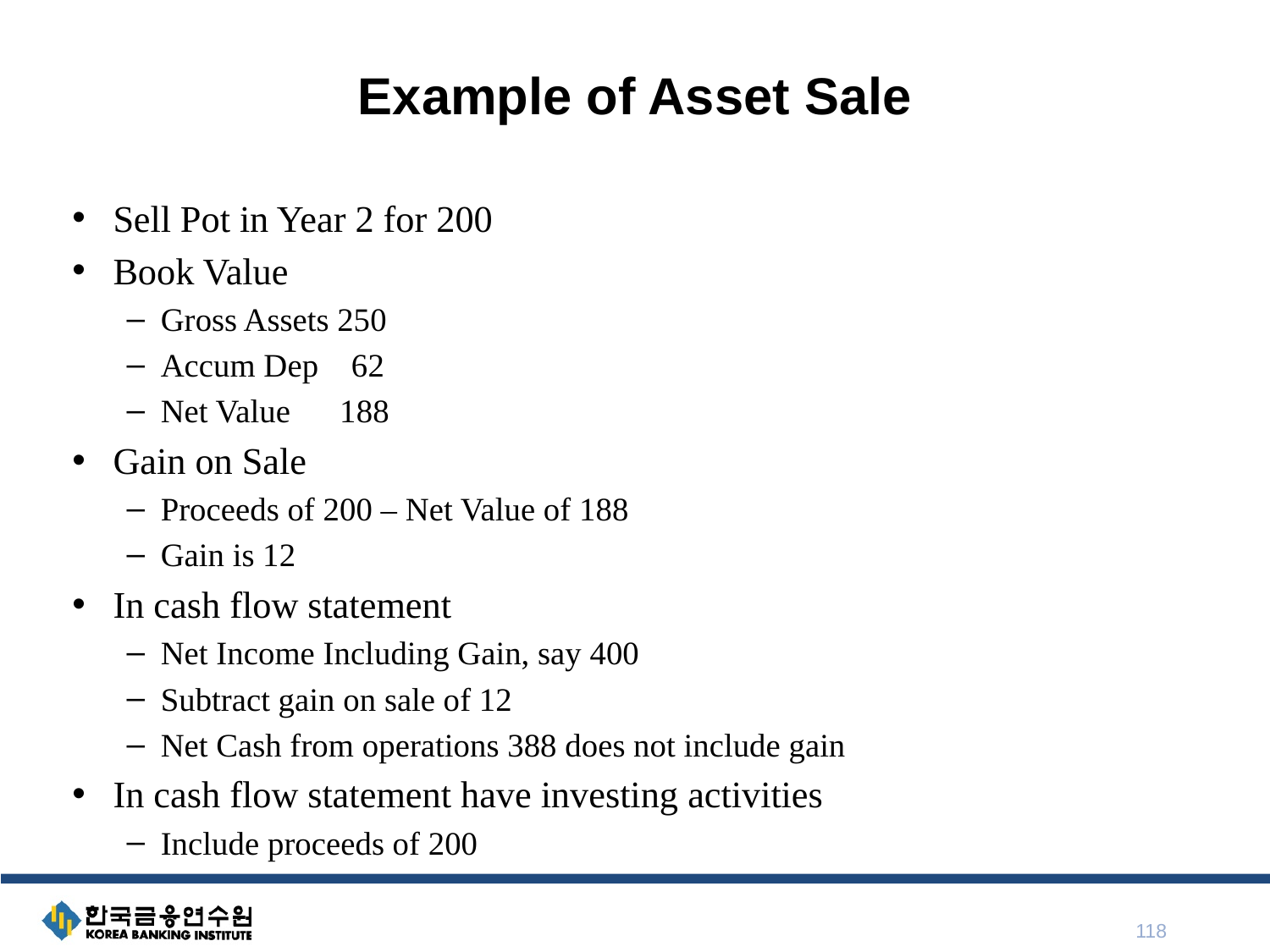

# Example of Asset Sale
Sell Pot in Year 2 for 200
Book Value
Gross Assets 250
Accum Dep    62
Net Value      188
Gain on Sale
Proceeds of 200 – Net Value of 188
Gain is 12
In cash flow statement
Net Income Including Gain, say 400
Subtract gain on sale of 12
Net Cash from operations 388 does not include gain
In cash flow statement have investing activities
Include proceeds of 200

118